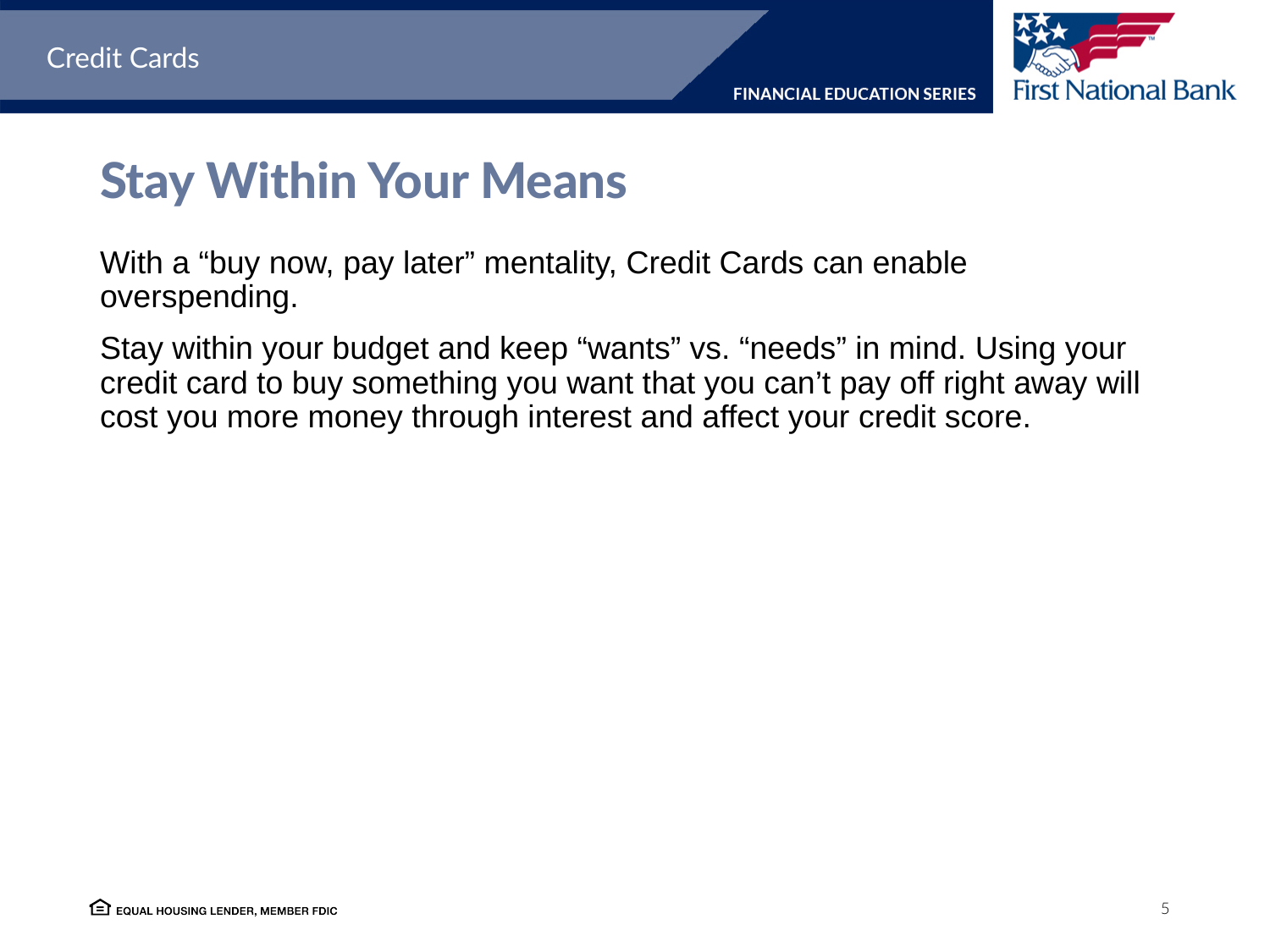

Credit Cards

# Stay Within Your Means
With a “buy now, pay later” mentality, Credit Cards can enable overspending.
Stay within your budget and keep “wants” vs. “needs” in mind. Using your credit card to buy something you want that you can’t pay off right away will cost you more money through interest and affect your credit score.

5